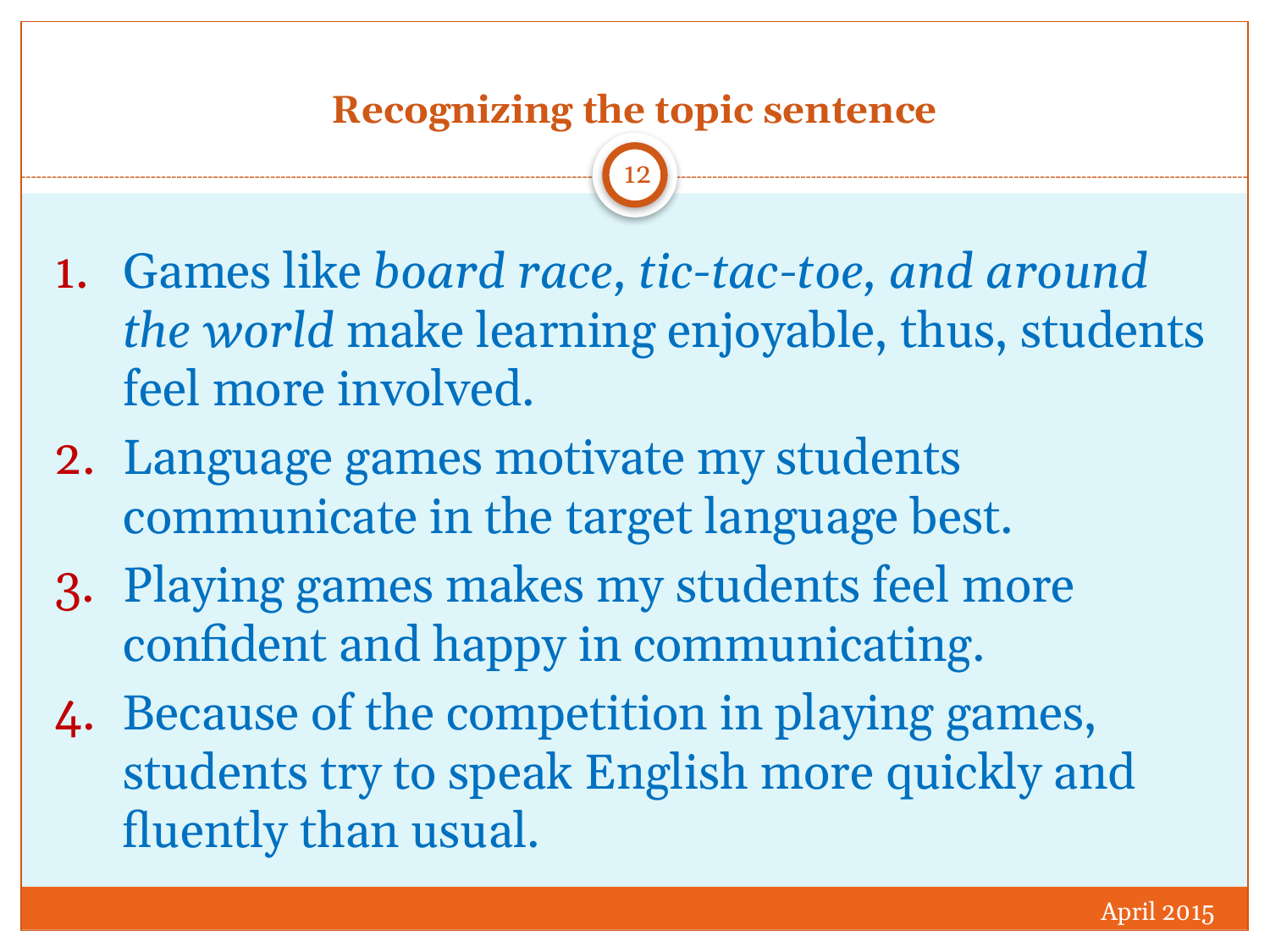

# Recognizing the topic sentence
12
Games like board race, tic-tac-toe, and around the world make learning enjoyable, thus, students feel more involved.
Language games motivate my students communicate in the target language best.
Playing games makes my students feel more confident and happy in communicating.
Because of the competition in playing games, students try to speak English more quickly and fluently than usual.

April 2015